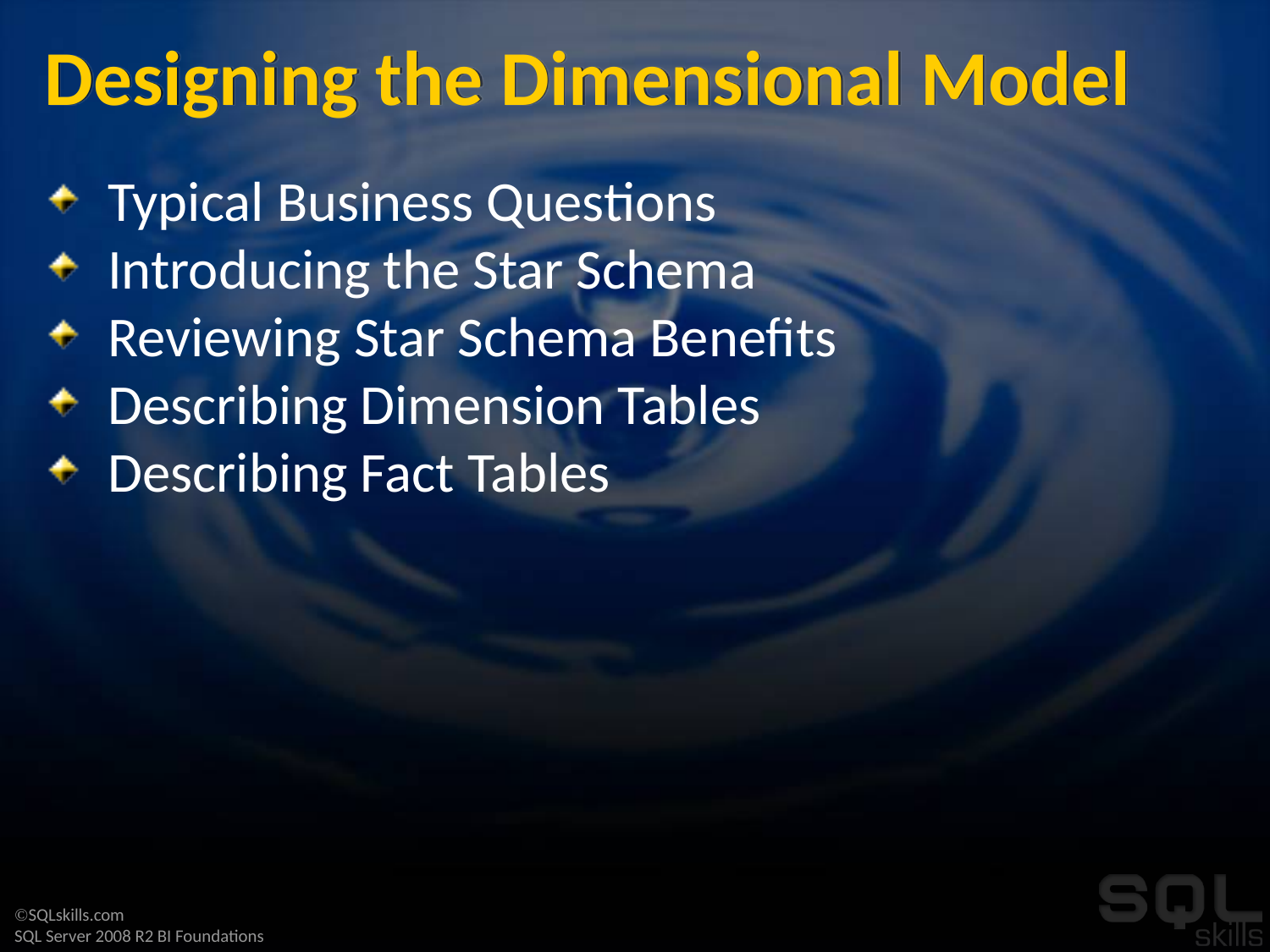

# Designing the Dimensional Model
Typical Business Questions
Introducing the Star Schema
Reviewing Star Schema Benefits
Describing Dimension Tables
Describing Fact Tables